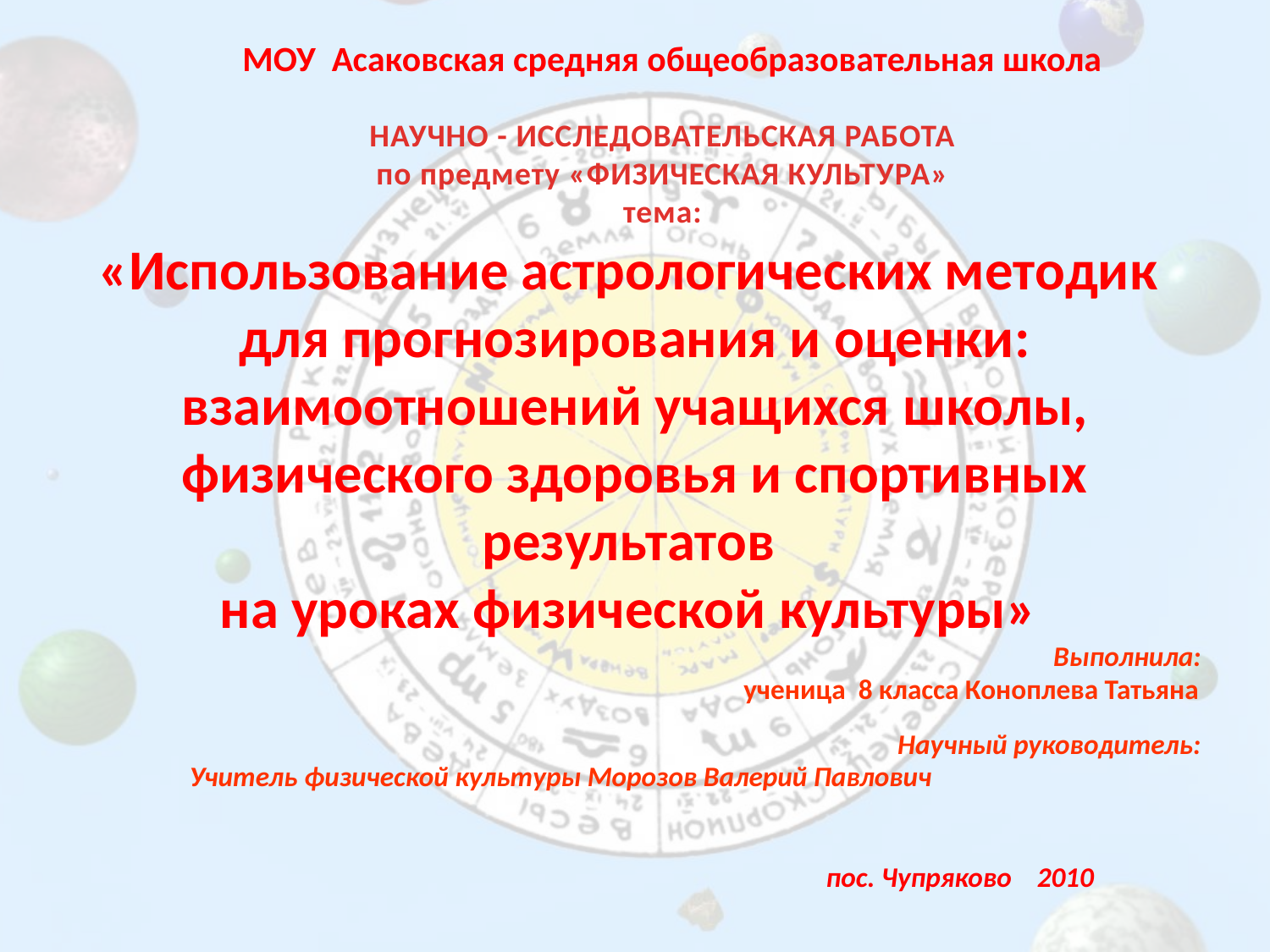

МОУ  Асаковская средняя общеобразовательная школа

НАУЧНО - ИССЛЕДОВАТЕЛЬСКАЯ РАБОТА
по предмету «ФИЗИЧЕСКАЯ КУЛЬТУРА»
тема:
# «Использование астрологических методик для прогнозирования и оценки: взаимоотношений учащихся школы, физического здоровья и спортивных результатов на уроках физической культуры»

                                                              Выполнила:
ученица  8 класса Коноплева Татьяна

Научный руководитель:
Учитель физической культуры Морозов Валерий Павлович

пос. Чупряково    2010